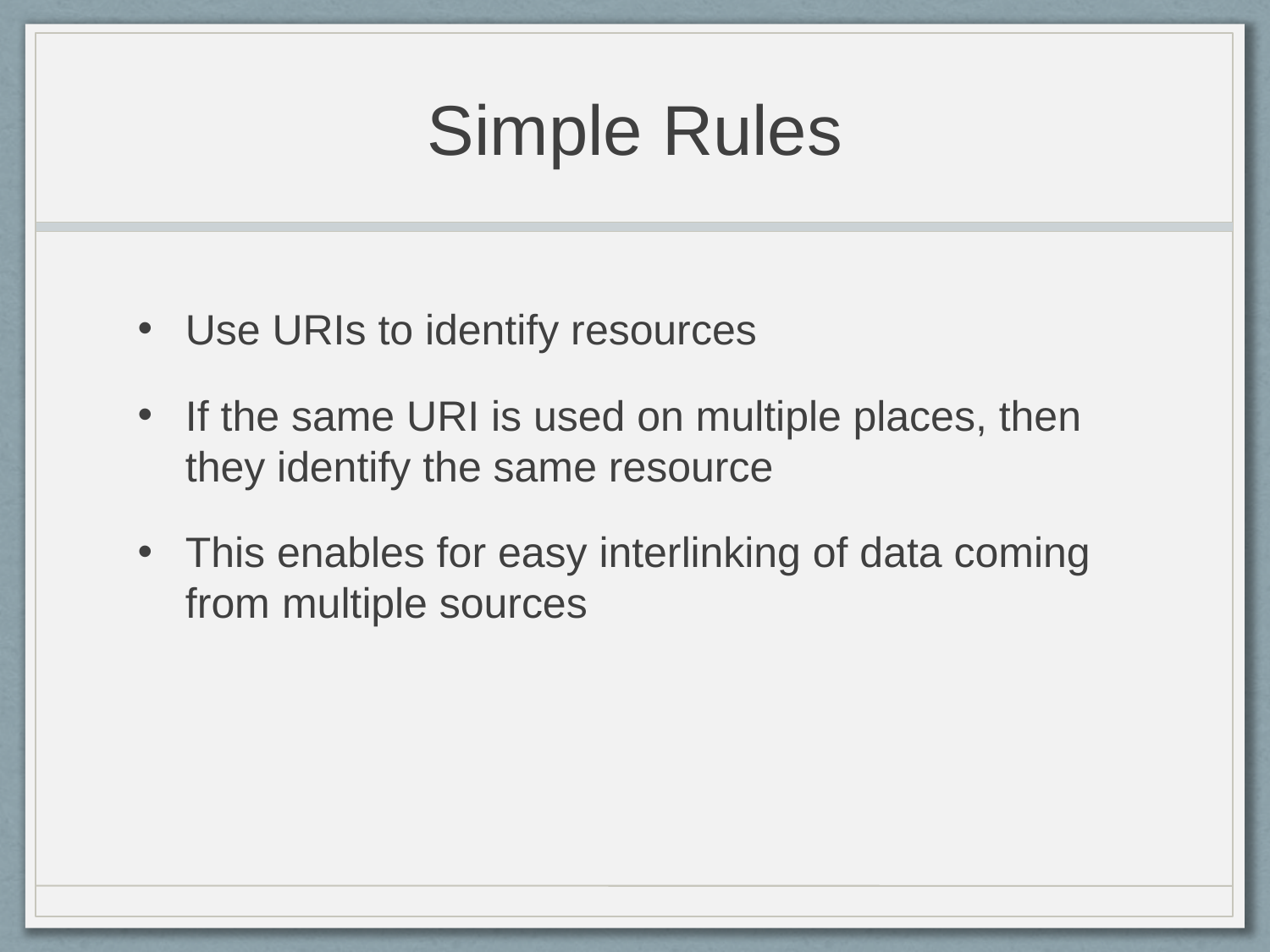

# Simple Rules
Use URIs to identify resources
If the same URI is used on multiple places, then they identify the same resource
This enables for easy interlinking of data coming from multiple sources